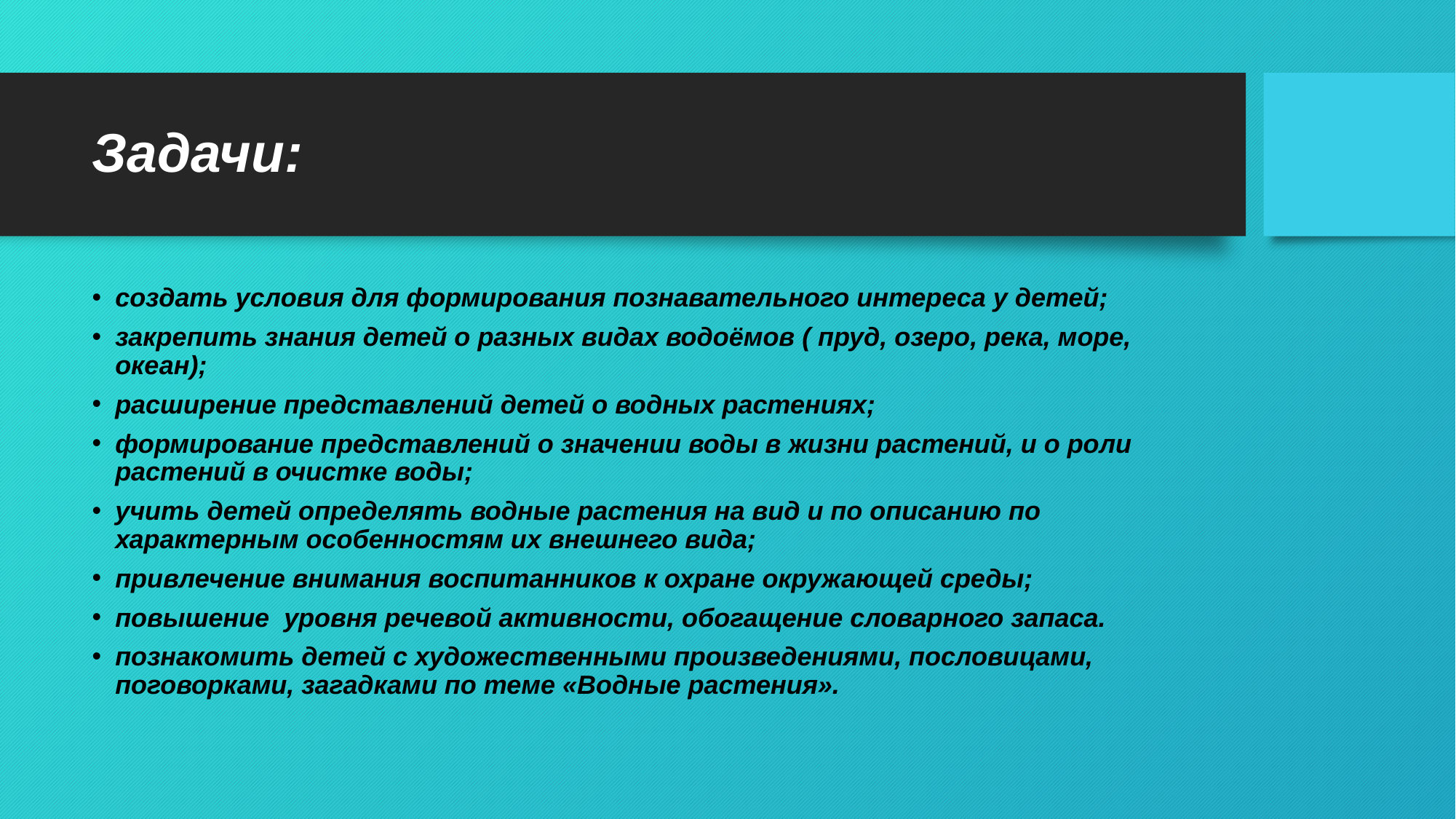

# Задачи:
создать условия для формирования познавательного интереса у детей;
закрепить знания детей о разных видах водоёмов ( пруд, озеро, река, море, океан);
расширение представлений детей о водных растениях;
формирование представлений о значении воды в жизни растений, и о роли растений в очистке воды;
учить детей определять водные растения на вид и по описанию по характерным особенностям их внешнего вида;
привлечение внимания воспитанников к охране окружающей среды;
повышение  уровня речевой активности, обогащение словарного запаса.
познакомить детей с художественными произведениями, пословицами, поговорками, загадками по теме «Водные растения».